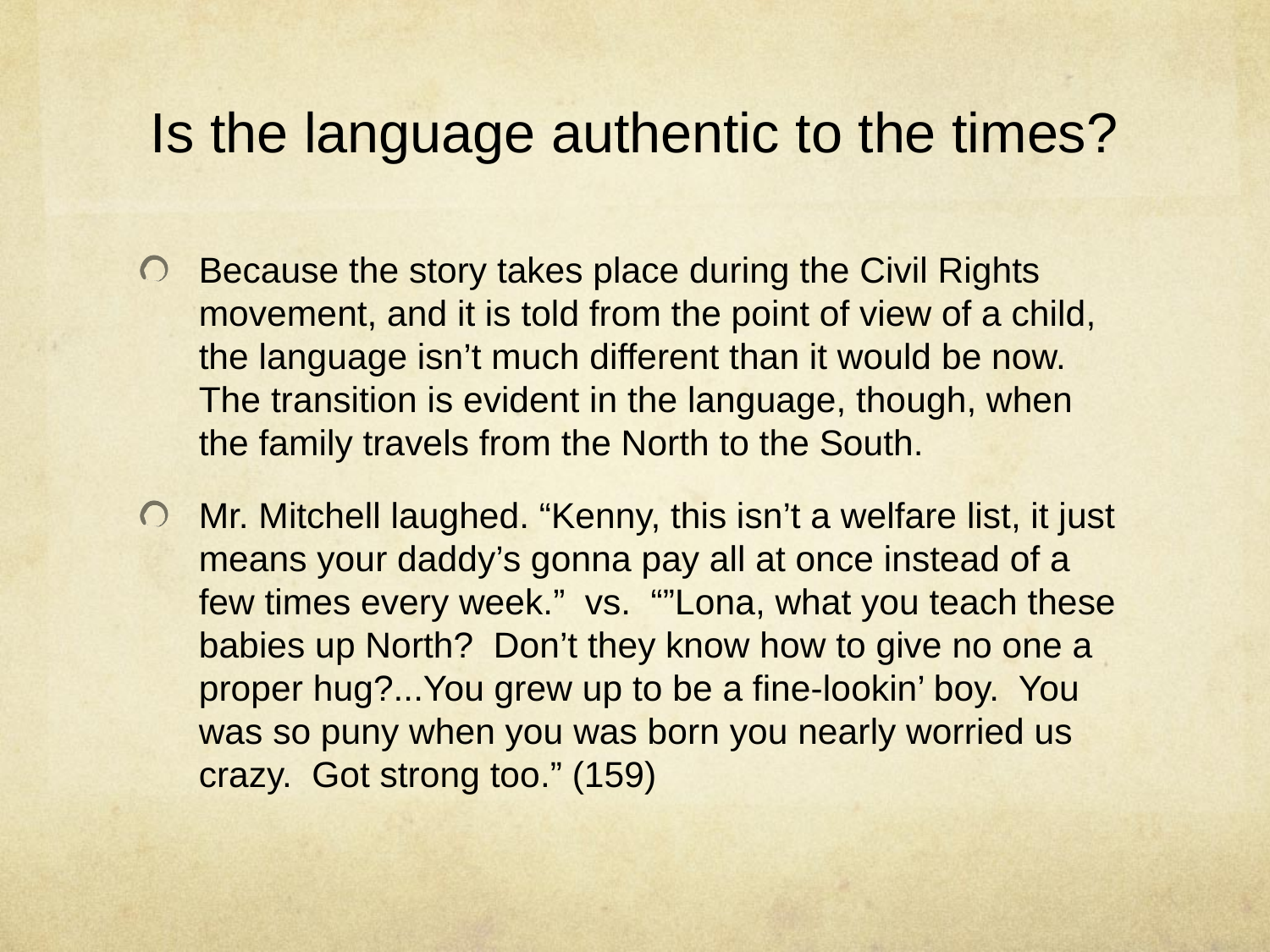

# Is the language authentic to the times?
Because the story takes place during the Civil Rights movement, and it is told from the point of view of a child, the language isn’t much different than it would be now.  The transition is evident in the language, though, when the family travels from the North to the South.
Mr. Mitchell laughed. “Kenny, this isn’t a welfare list, it just means your daddy’s gonna pay all at once instead of a few times every week.”  vs.  “”Lona, what you teach these babies up North?  Don’t they know how to give no one a proper hug?...You grew up to be a fine-lookin’ boy.  You was so puny when you was born you nearly worried us crazy.  Got strong too.” (159)